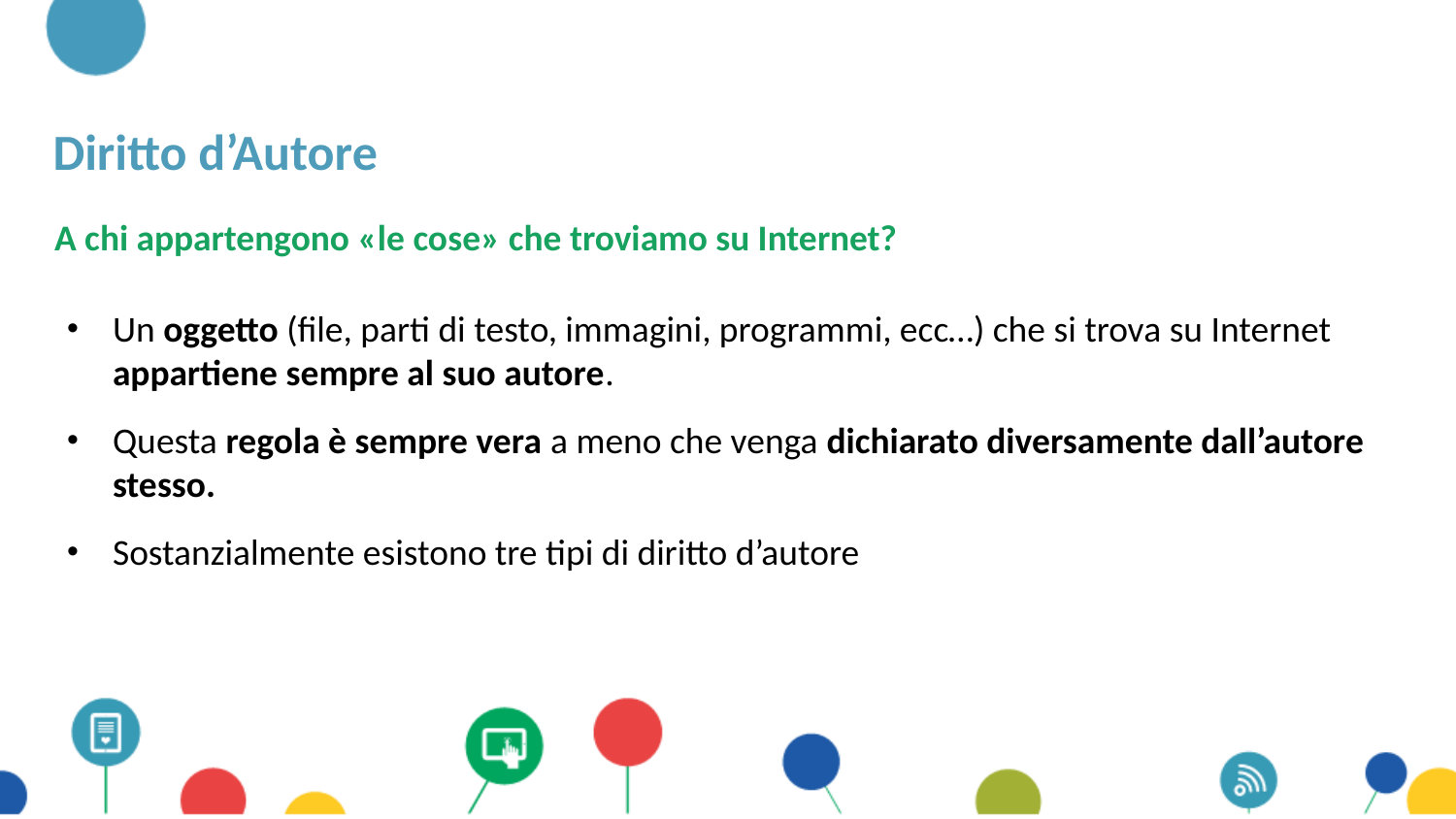

# Diritto d’Autore
A chi appartengono «le cose» che troviamo su Internet?
Un oggetto (file, parti di testo, immagini, programmi, ecc…) che si trova su Internet appartiene sempre al suo autore.
Questa regola è sempre vera a meno che venga dichiarato diversamente dall’autore stesso.
Sostanzialmente esistono tre tipi di diritto d’autore